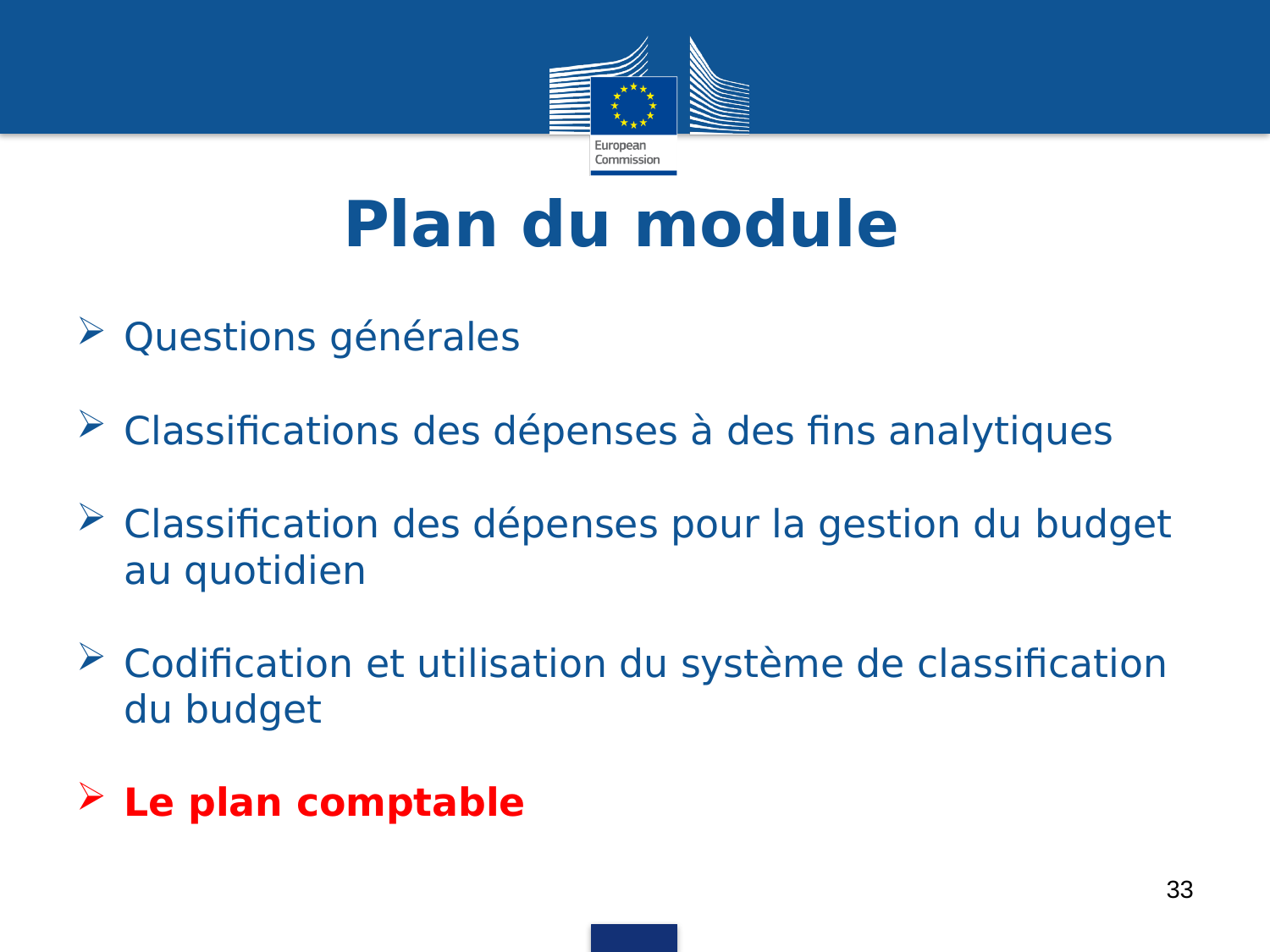

# Plan du module
Questions générales

Classifications des dépenses à des fins analytiques

Classification des dépenses pour la gestion du budget au quotidien

Codification et utilisation du système de classification du budget

Le plan comptable

33